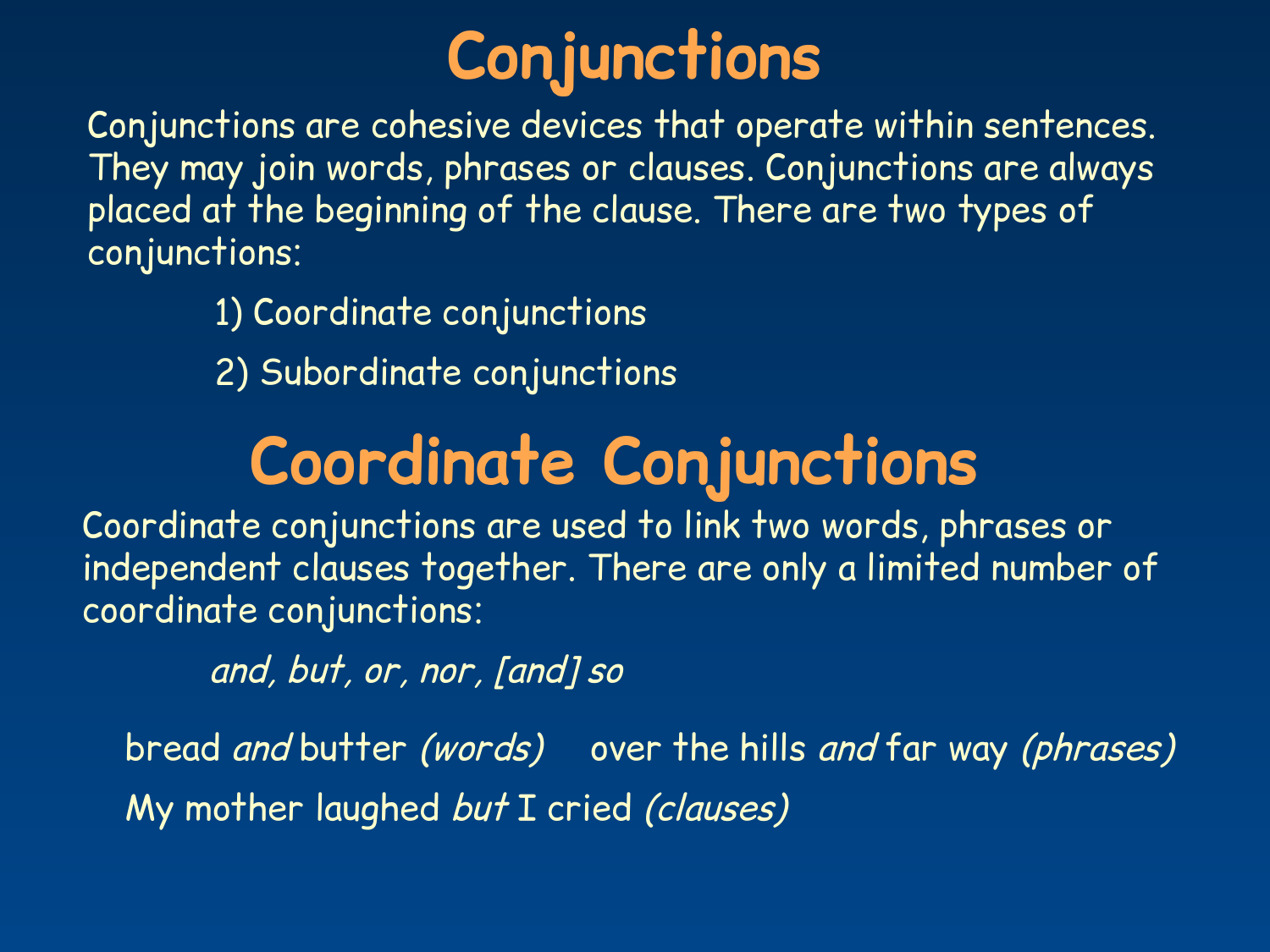

Conjunctions
Conjunctions are cohesive devices that operate within sentences. They may join words, phrases or clauses. Conjunctions are always placed at the beginning of the clause. There are two types of conjunctions:
	1) Coordinate conjunctions
	2) Subordinate conjunctions
Coordinate Conjunctions
Coordinate conjunctions are used to link two words, phrases or independent clauses together. There are only a limited number of coordinate conjunctions:
	and, but, or, nor, [and] so

    bread and butter (words)	over the hills and far way (phrases)
    My mother laughed but I cried (clauses)